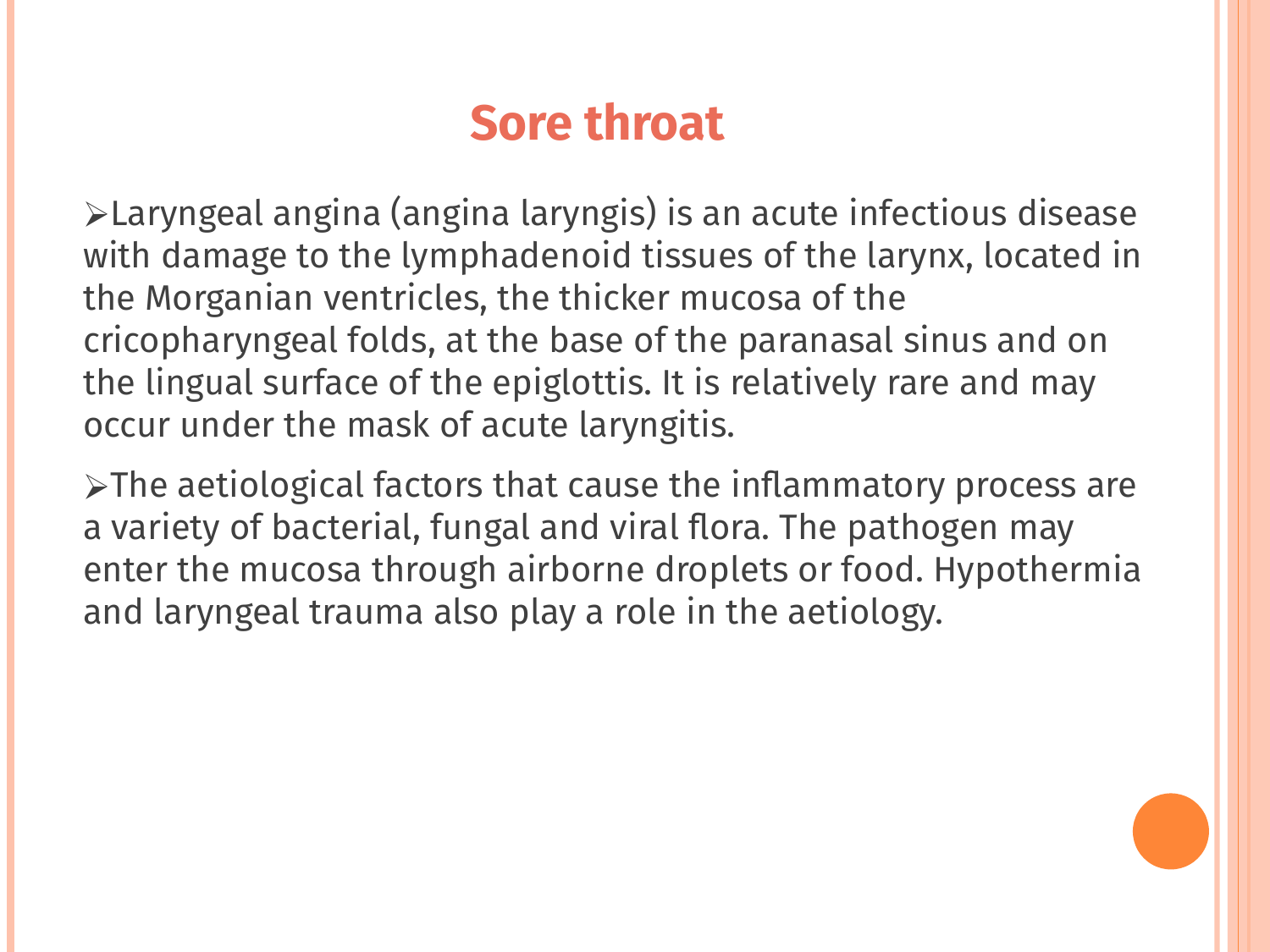

Sore throat
Laryngeal angina (angina laryngis) is an acute infectious disease with damage to the lymphadenoid tissues of the larynx, located in the Morganian ventricles, the thicker mucosa of the cricopharyngeal folds, at the base of the paranasal sinus and on the lingual surface of the epiglottis. It is relatively rare and may occur under the mask of acute laryngitis.
The aetiological factors that cause the inflammatory process are a variety of bacterial, fungal and viral flora. The pathogen may enter the mucosa through airborne droplets or food. Hypothermia and laryngeal trauma also play a role in the aetiology.